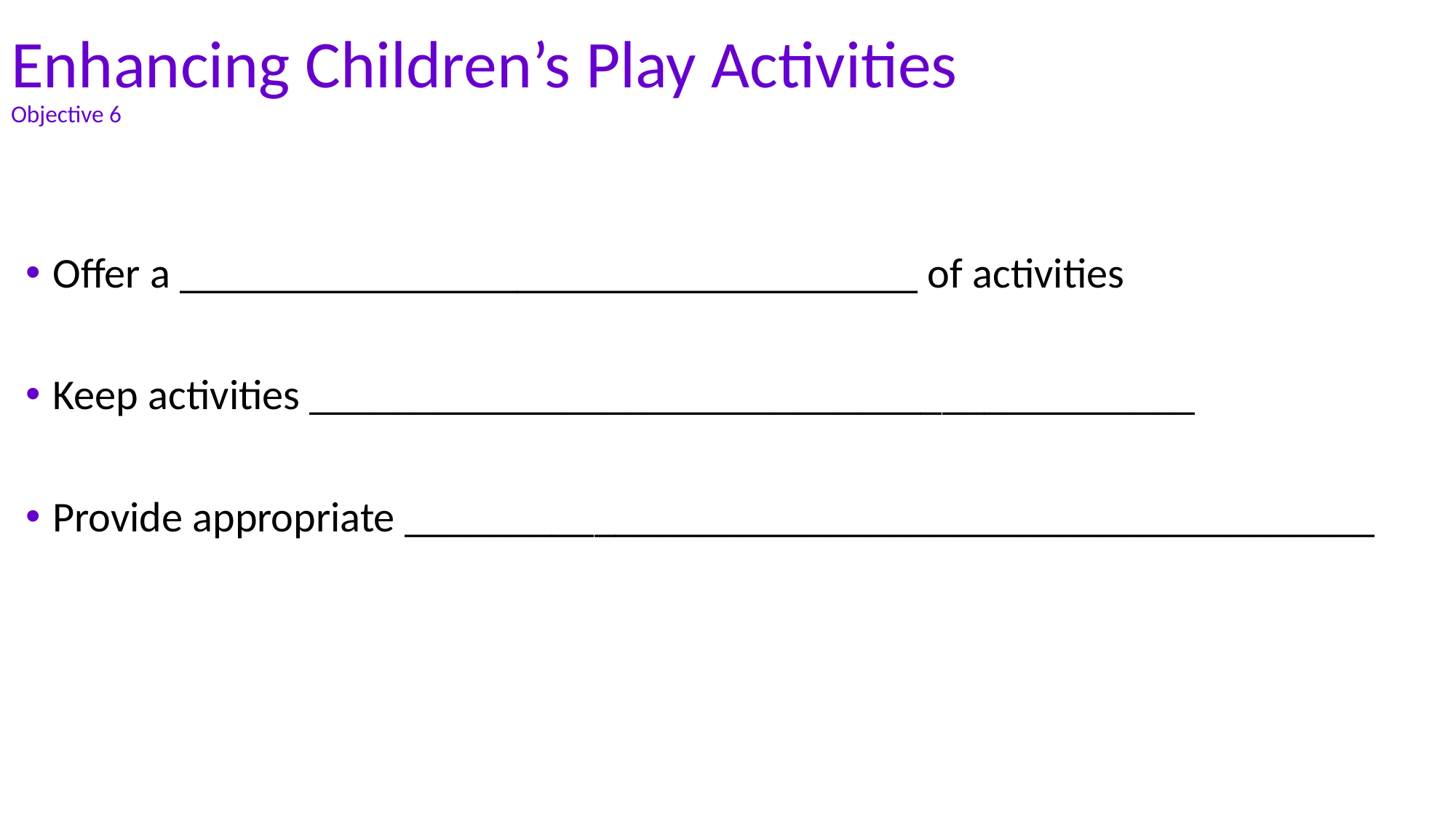

# Enhancing Children’s Play Activities Objective 6
Offer a ___________________________________ of activities

Keep activities __________________________________________

Provide appropriate ______________________________________________